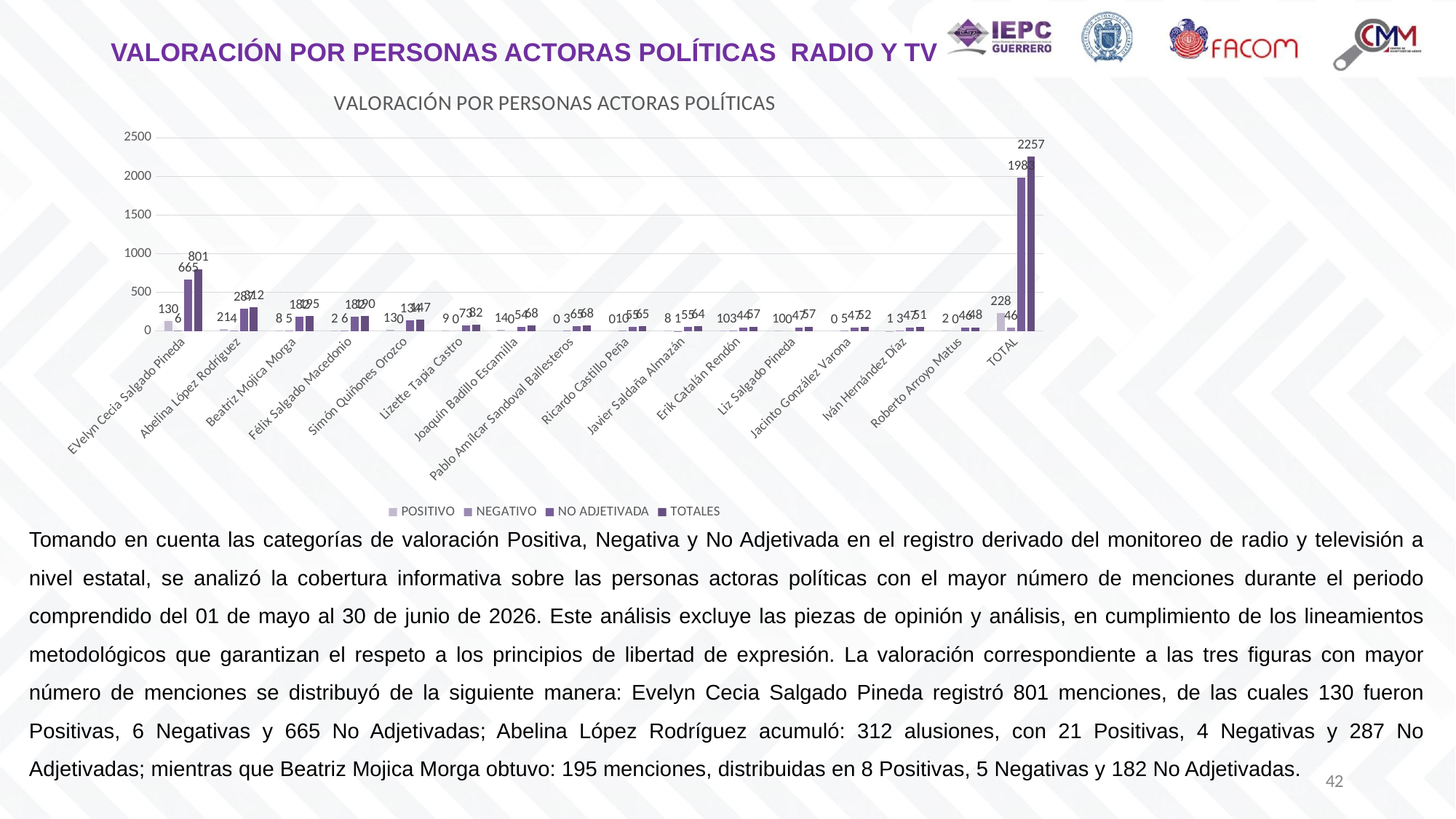

VALORACIÓN POR PERSONAS ACTORAS POLÍTICAS  RADIO Y TV

### Chart: VALORACIÓN POR PERSONAS ACTORAS POLÍTICAS

| Category | POSITIVO | NEGATIVO | NO ADJETIVADA | TOTALES |
|---|---|---|---|---|
| EVelyn Cecia Salgado Pineda | 130.0 | 6.0 | 665.0 | 801.0 |
| Abelina López Rodríguez | 21.0 | 4.0 | 287.0 | 312.0 |
| Beatriz Mojica Morga | 8.0 | 5.0 | 182.0 | 195.0 |
| Félix Salgado Macedonio | 2.0 | 6.0 | 182.0 | 190.0 |
| Simón Quiñones Orozco | 13.0 | 0.0 | 134.0 | 147.0 |
| Lizette Tapia Castro | 9.0 | 0.0 | 73.0 | 82.0 |
| Joaquín Badillo Escamilla | 14.0 | 0.0 | 54.0 | 68.0 |
| Pablo Amílcar Sandoval Ballesteros | 0.0 | 3.0 | 65.0 | 68.0 |
| Ricardo Castillo Peña | 0.0 | 10.0 | 55.0 | 65.0 |
| Javier Saldaña Almazán | 8.0 | 1.0 | 55.0 | 64.0 |
| Erik Catalán Rendón | 10.0 | 3.0 | 44.0 | 57.0 |
| Liz Salgado Pineda | 10.0 | 0.0 | 47.0 | 57.0 |
| Jacinto González Varona | 0.0 | 5.0 | 47.0 | 52.0 |
| Iván Hernández Díaz | 1.0 | 3.0 | 47.0 | 51.0 |
| Roberto Arroyo Matus | 2.0 | 0.0 | 46.0 | 48.0 |
| TOTAL | 228.0 | 46.0 | 1983.0 | 2257.0 |
Tomando en cuenta las categorías de valoración Positiva, Negativa y No Adjetivada en el registro derivado del monitoreo de radio y televisión a nivel estatal, se analizó la cobertura informativa sobre las personas actoras políticas con el mayor número de menciones durante el periodo comprendido del 01 de mayo al 30 de junio de 2026. Este análisis excluye las piezas de opinión y análisis, en cumplimiento de los lineamientos metodológicos que garantizan el respeto a los principios de libertad de expresión. La valoración correspondiente a las tres figuras con mayor número de menciones se distribuyó de la siguiente manera: Evelyn Cecia Salgado Pineda registró 801 menciones, de las cuales 130 fueron Positivas, 6 Negativas y 665 No Adjetivadas; Abelina López Rodríguez acumuló: 312 alusiones, con 21 Positivas, 4 Negativas y 287 No Adjetivadas; mientras que Beatriz Mojica Morga obtuvo: 195 menciones, distribuidas en 8 Positivas, 5 Negativas y 182 No Adjetivadas.
42